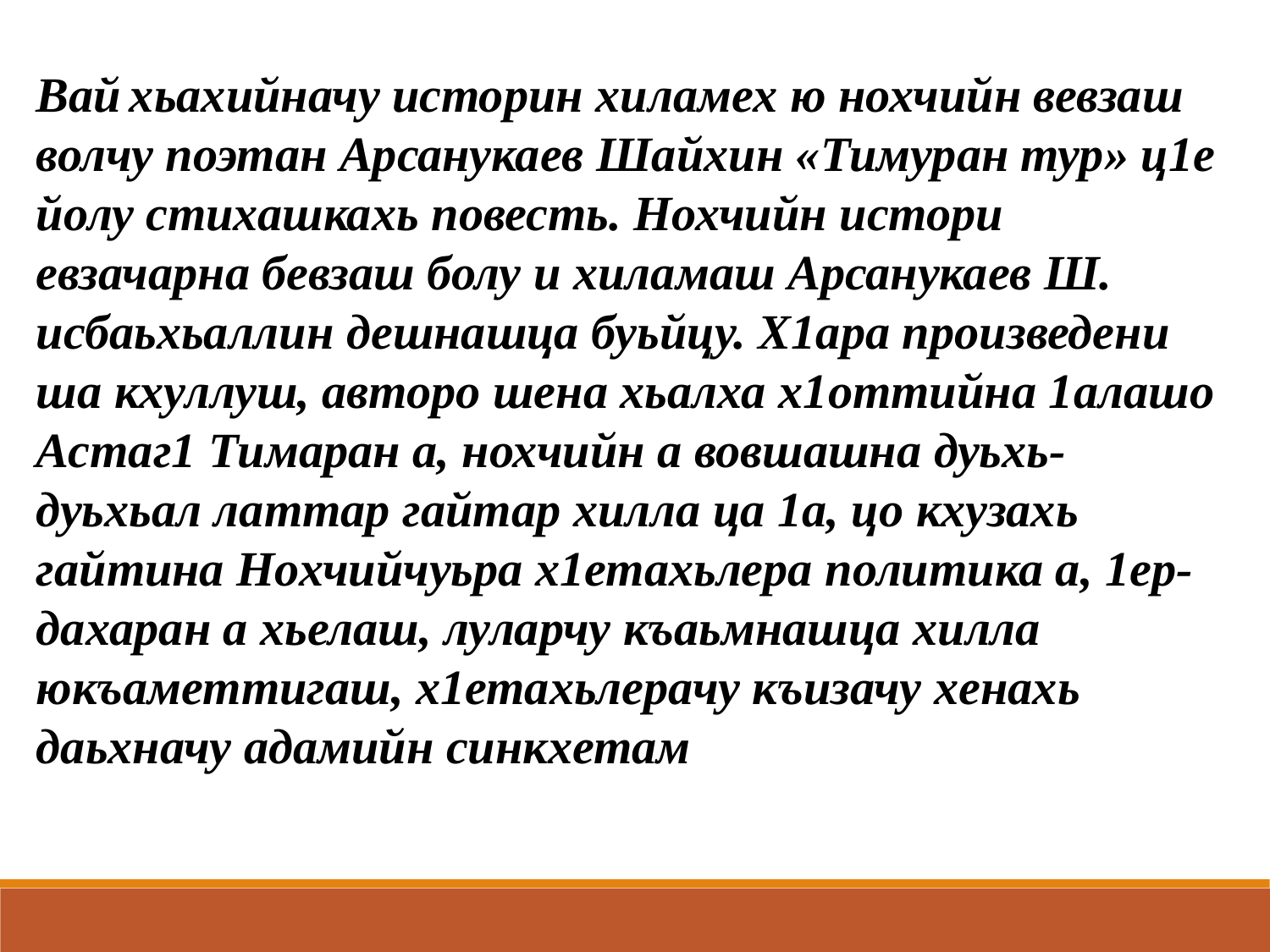

Вай хьахийначу историн хиламех ю нохчийн вевзаш волчу поэтан Арсанукаев Шайхин «Тимуран тур» ц1е йолу стихашкахь повесть. Нохчийн истори евзачарна бевзаш болу и хиламаш Арсанукаев Ш. исбаьхьаллин дешнашца буьйцу. Х1ара произведени ша кхуллуш, авторо шена хьалха х1оттийна 1алашо Астаг1 Тимаран а, нохчийн а вовшашна дуьхь-дуьхьал латтар гайтар хилла ца 1а, цо кхузахь гайтина Нохчийчуьра х1етахьлера политика а, 1ер-дахаран а хьелаш, луларчу къаьмнашца хилла юкъаметтигаш, х1етахьлерачу къизачу хенахь даьхначу адамийн синкхетам